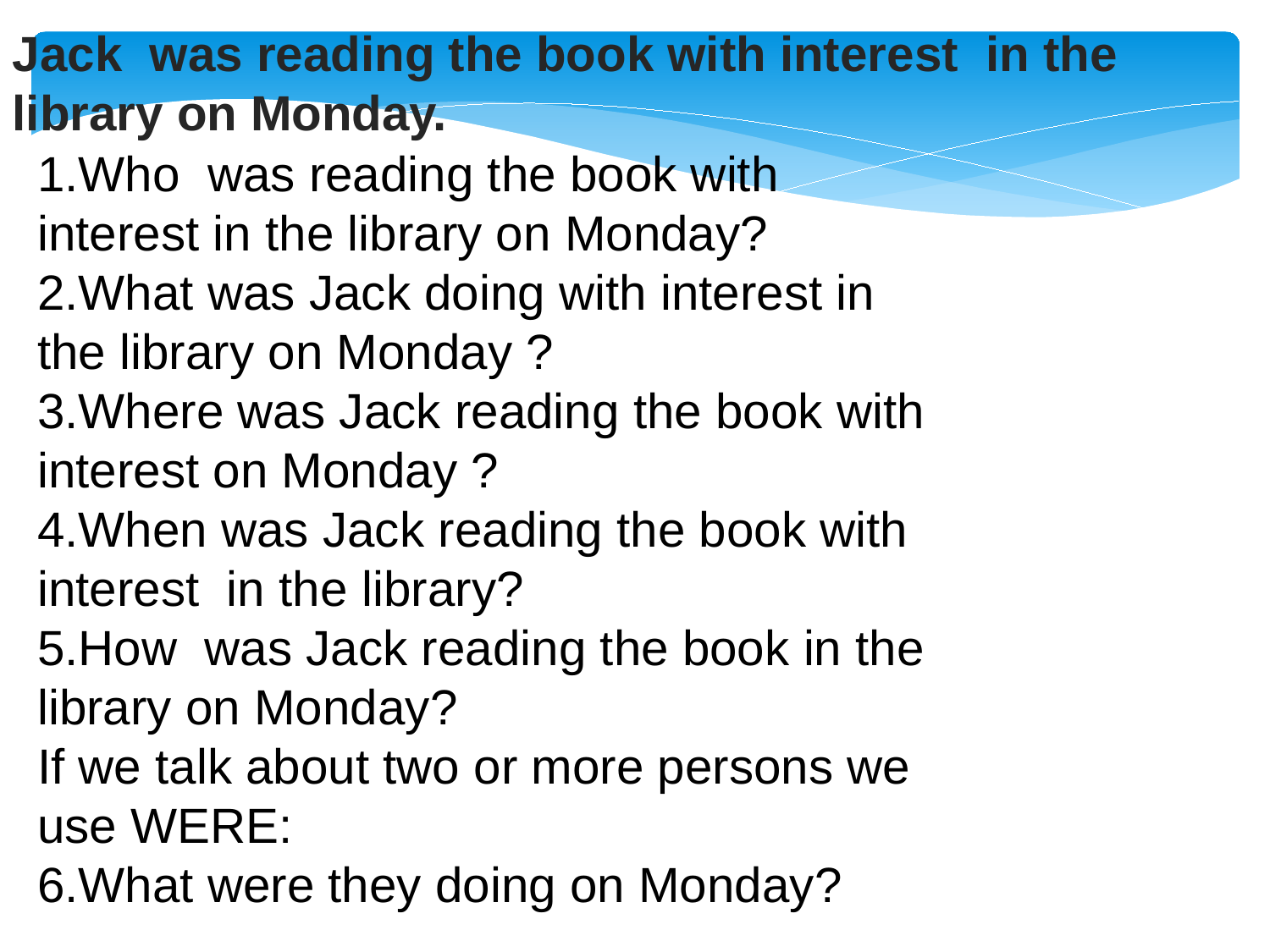

Jack  was reading the book with interest  in the library on Monday.
1.Who  was reading the book with interest in the library on Monday?
2.What was Jack doing with interest in the library on Monday ?
3.Where was Jack reading the book with interest on Monday ?
4.When was Jack reading the book with interest  in the library?
5.How  was Jack reading the book in the library on Monday?
If we talk about two or more persons we use WERE:
6.What were they doing on Monday?